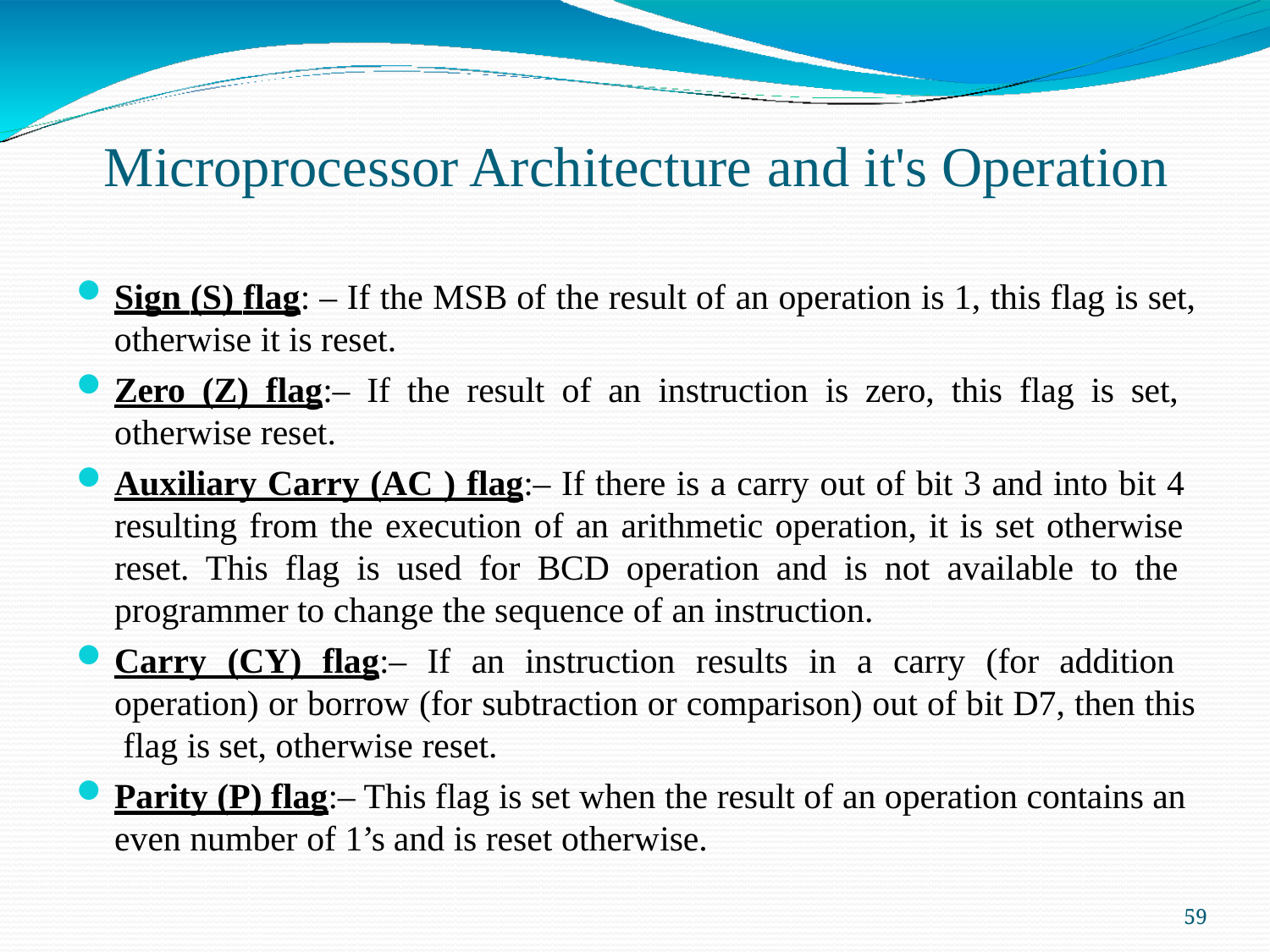

# Microprocessor Architecture and it's Operation
Sign (S) flag: – If the MSB of the result of an operation is 1, this flag is set,
otherwise it is reset.
Zero (Z) flag:– If the result of an instruction is zero, this flag is set,  otherwise reset.
Auxiliary Carry (AC ) flag:– If there is a carry out of bit 3 and into bit 4  resulting from the execution of an arithmetic operation, it is set otherwise  reset. This flag is used for BCD operation and is not available to the  programmer to change the sequence of an instruction.
Carry (CY) flag:– If an instruction results in a carry (for addition  operation) or borrow (for subtraction or comparison) out of bit D7, then this  flag is set, otherwise reset.
Parity (P) flag:– This flag is set when the result of an operation contains an  even number of 1’s and is reset otherwise.
59